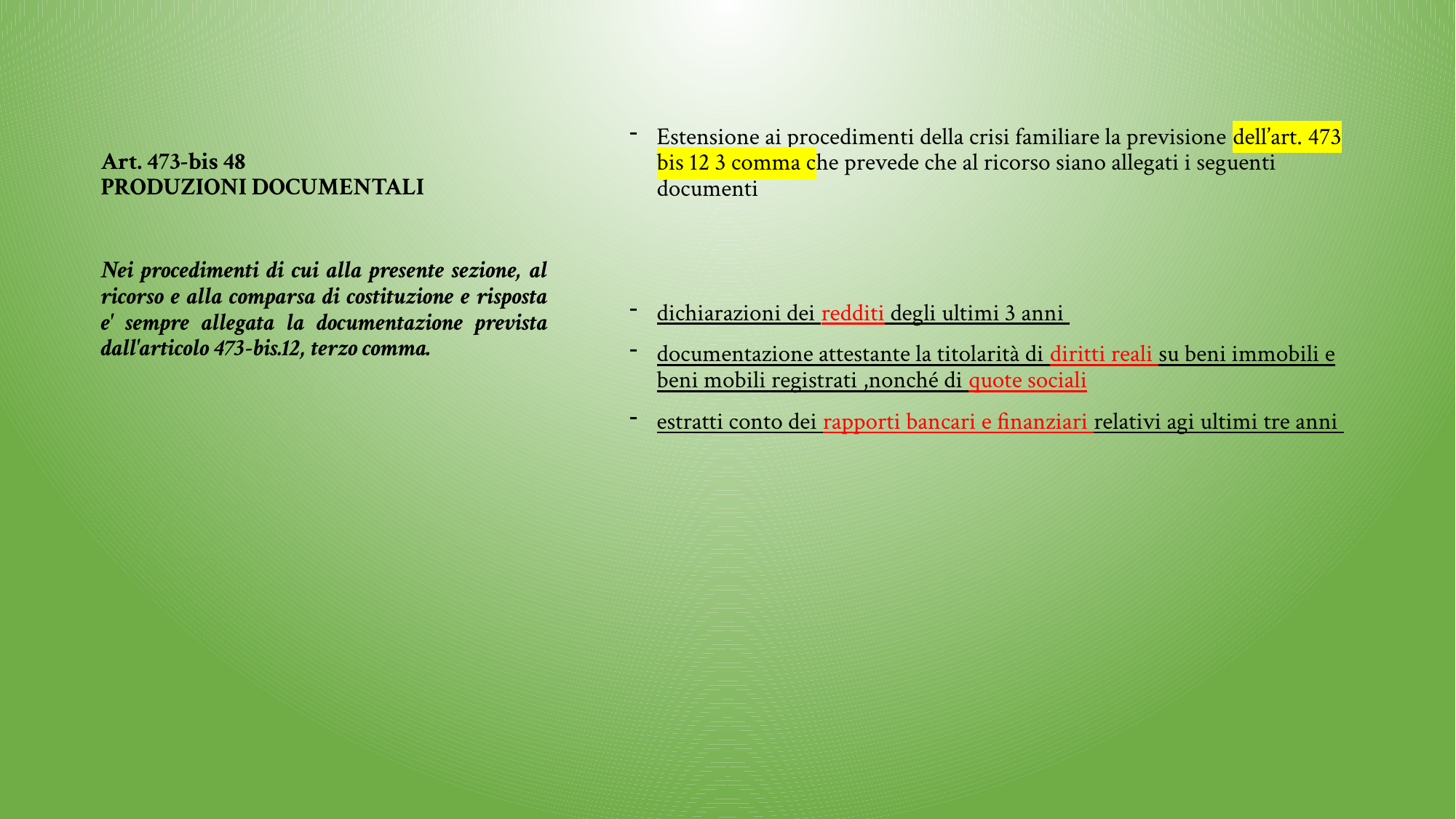

Estensione ai procedimenti della crisi familiare la previsione dell’art. 473 bis 12 3 comma che prevede che al ricorso siano allegati i seguenti documenti

dichiarazioni dei redditi degli ultimi 3 anni
documentazione attestante la titolarità di diritti reali su beni immobili e beni mobili registrati ,nonché di quote sociali
estratti conto dei rapporti bancari e finanziari relativi agi ultimi tre anni
Art. 473-bis 48
PRODUZIONI DOCUMENTALI

Nei procedimenti di cui alla presente sezione, al ricorso e alla comparsa di costituzione e risposta e' sempre allegata la documentazione prevista dall'articolo 473-bis.12, terzo comma.